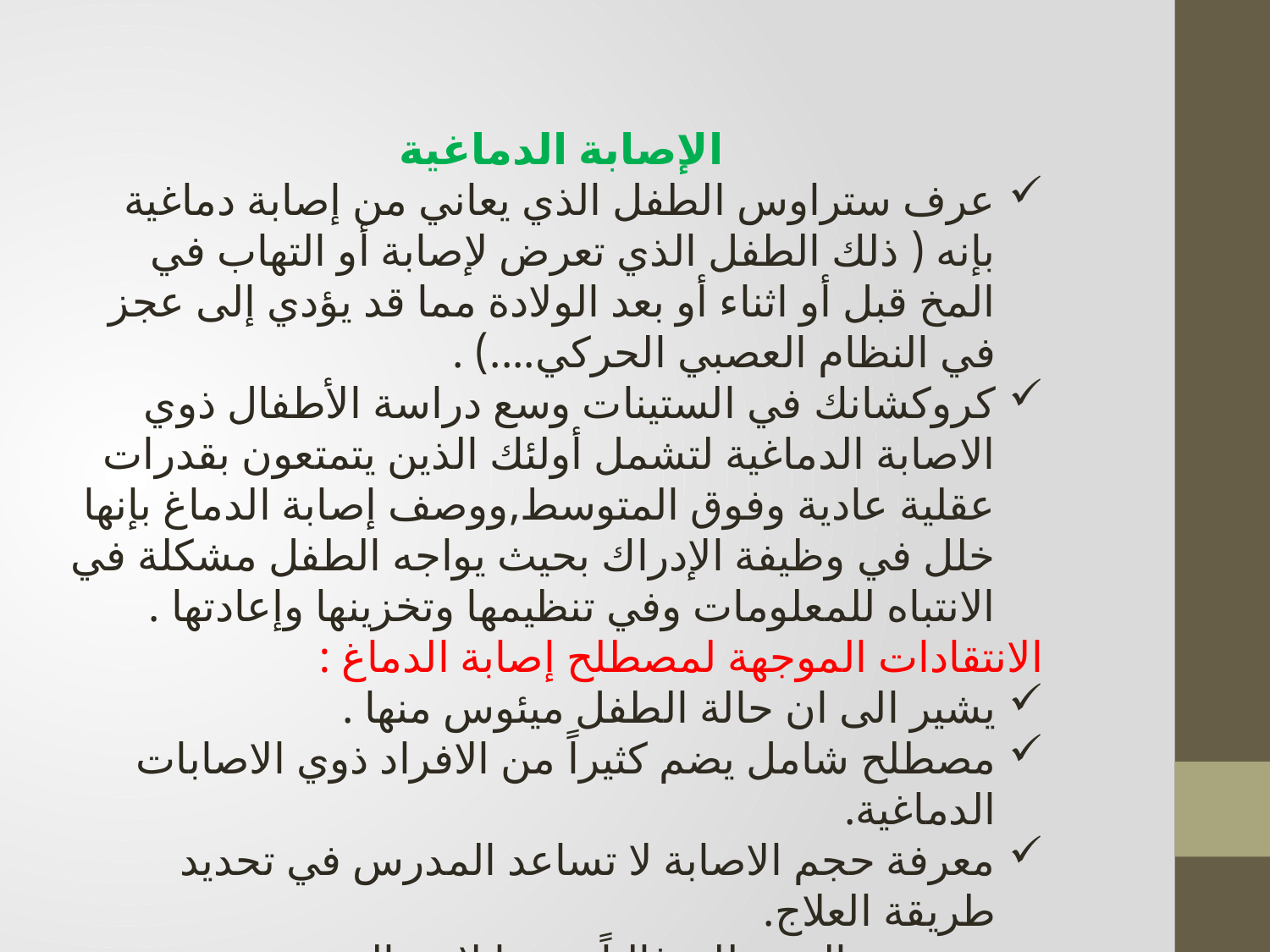

الإصابة الدماغية
عرف ستراوس الطفل الذي يعاني من إصابة دماغية بإنه ( ذلك الطفل الذي تعرض لإصابة أو التهاب في المخ قبل أو اثناء أو بعد الولادة مما قد يؤدي إلى عجز في النظام العصبي الحركي....) .
كروكشانك في الستينات وسع دراسة الأطفال ذوي الاصابة الدماغية لتشمل أولئك الذين يتمتعون بقدرات عقلية عادية وفوق المتوسط,ووصف إصابة الدماغ بإنها خلل في وظيفة الإدراك بحيث يواجه الطفل مشكلة في الانتباه للمعلومات وفي تنظيمها وتخزينها وإعادتها .
الانتقادات الموجهة لمصطلح إصابة الدماغ :
يشير الى ان حالة الطفل ميئوس منها .
مصطلح شامل يضم كثيراً من الافراد ذوي الاصابات الدماغية.
معرفة حجم الاصابة لا تساعد المدرس في تحديد طريقة العلاج.
يستخدم المصطلح غالباً عندما لايتم التحقق من التسمية .
في حال تم اثبات اصابة في الدماغ فإن القدرة الحقيقة هي التي تحتاج لوصف وليست الاسباب حيث أن القدرة هي التي توجه البرمجة .